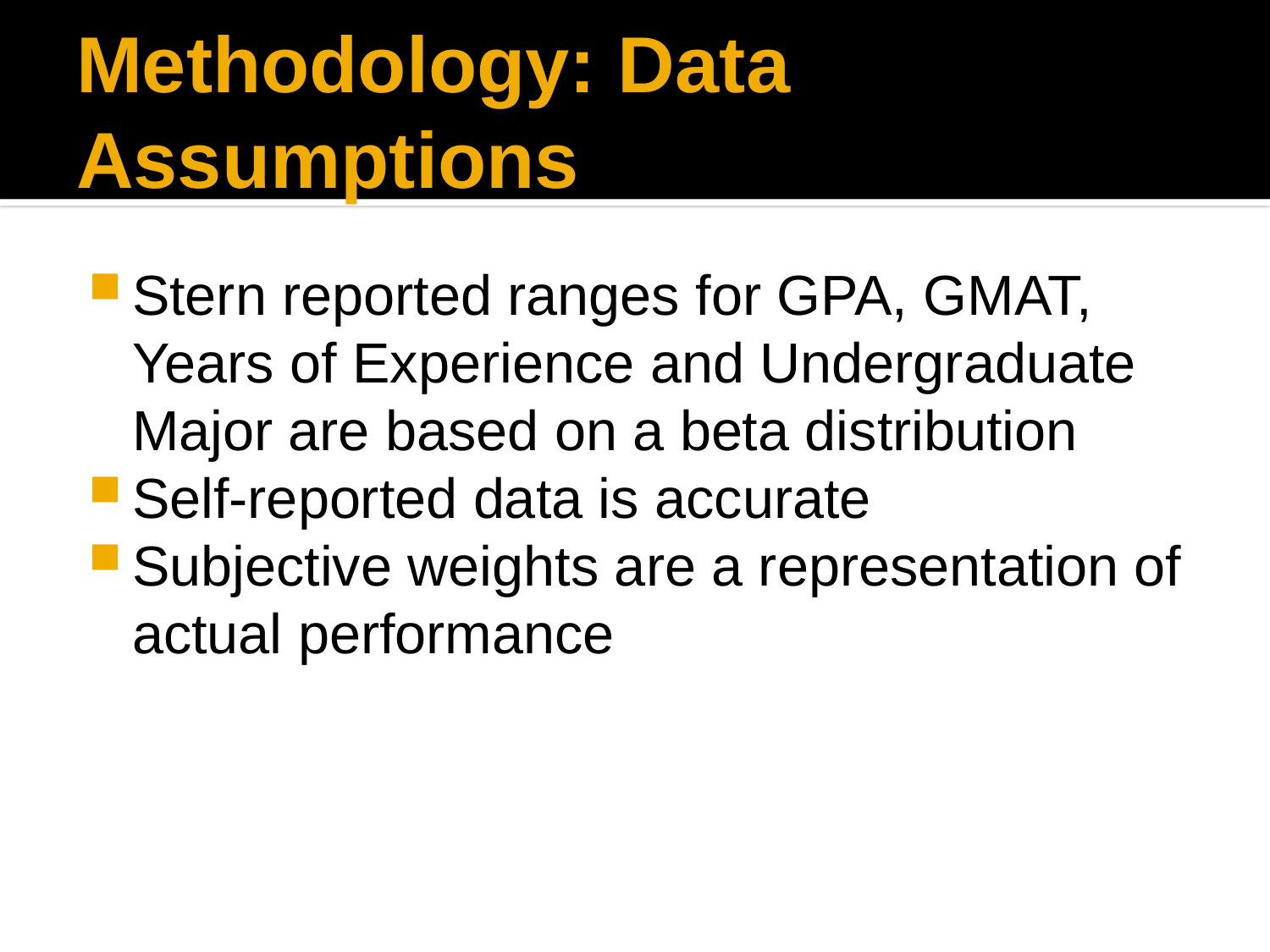

# Methodology: Data Assumptions
Stern reported ranges for GPA, GMAT, Years of Experience and Undergraduate Major are based on a beta distribution
Self-reported data is accurate
Subjective weights are a representation of actual performance